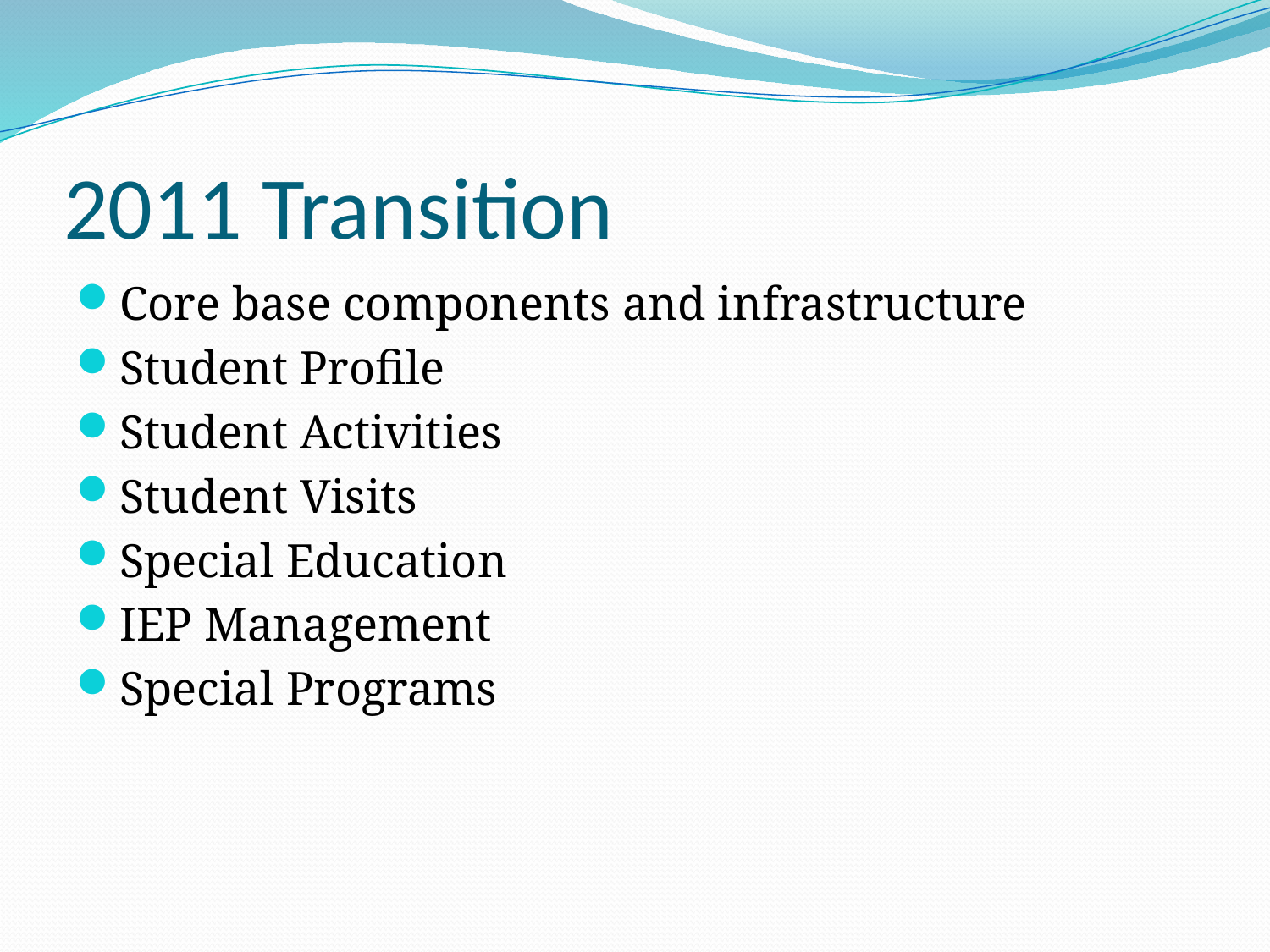

# 2011 Transition
Core base components and infrastructure
Student Profile
Student Activities
Student Visits
Special Education
IEP Management
Special Programs